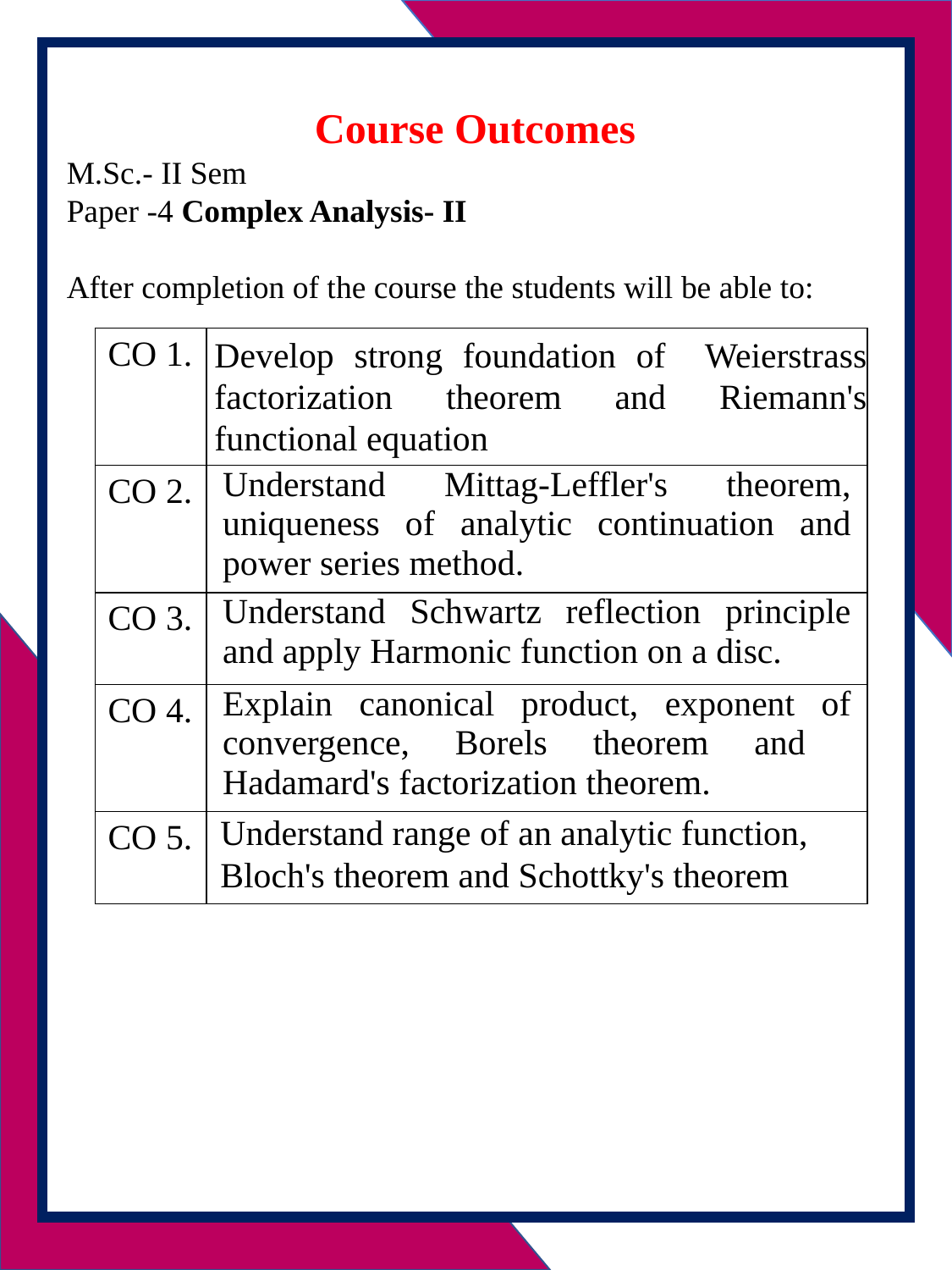

Course Outcomes
M.Sc.- II Sem
Paper -4 Complex Analysis- II

After completion of the course the students will be able to:

| CO 1. | Develop strong foundation of Weierstrass factorization theorem and Riemann's functional equation |
| --- | --- |
| CO 2. | Understand Mittag-Leffler's theorem, uniqueness of analytic continuation and power series method. |
| CO 3. | Understand Schwartz reflection principle and apply Harmonic function on a disc. |
| CO 4. | Explain canonical product, exponent of convergence, Borels theorem and Hadamard's factorization theorem. |
| CO 5. | Understand range of an analytic function, Bloch's theorem and Schottky's theorem |